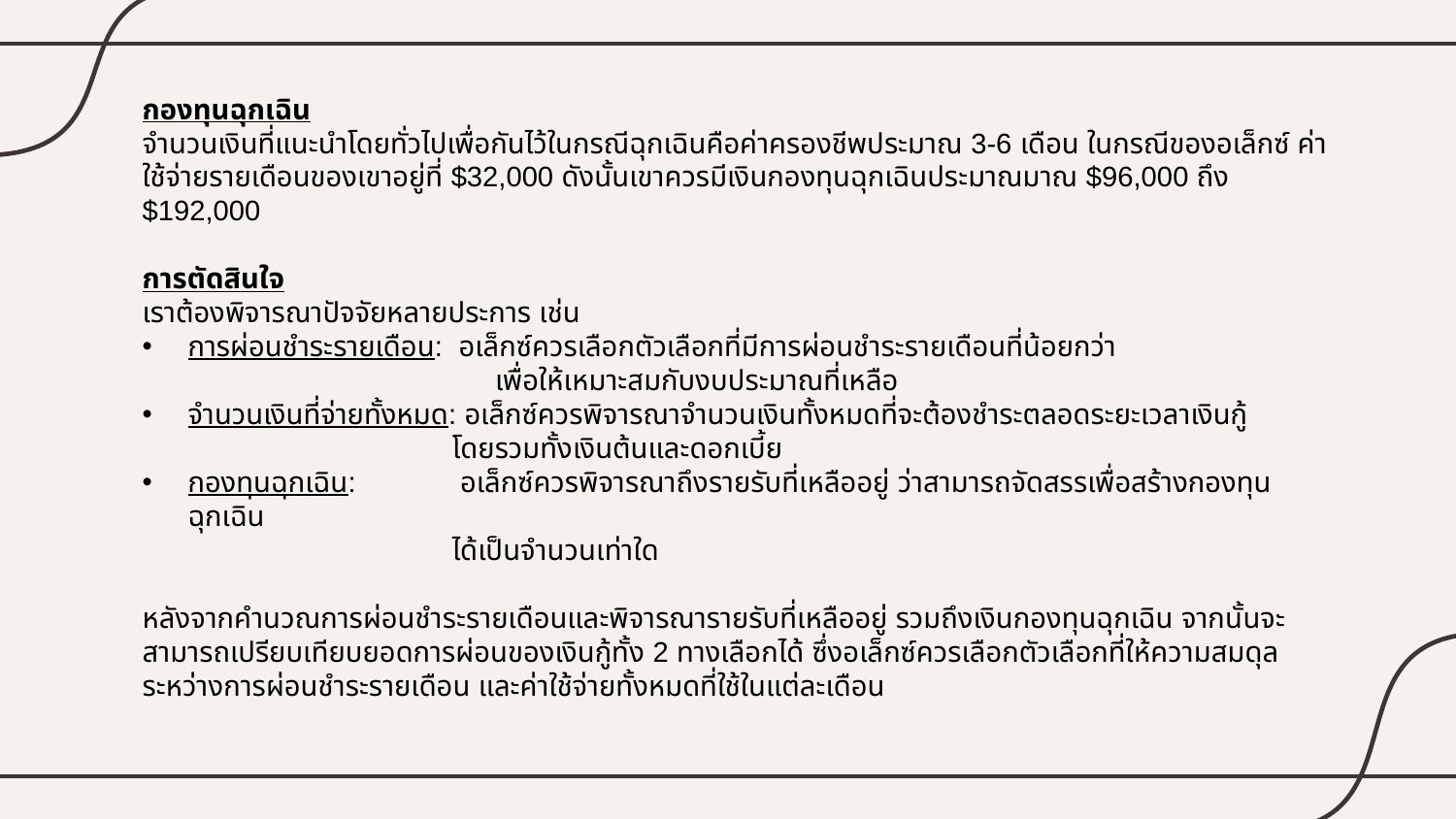

กองทุนฉุกเฉิน
จำนวนเงินที่แนะนำโดยทั่วไปเพื่อกันไว้ในกรณีฉุกเฉินคือค่าครองชีพประมาณ 3-6 เดือน ในกรณีของอเล็กซ์ ค่าใช้จ่ายรายเดือนของเขาอยู่ที่ $32,000 ดังนั้นเขาควรมีเงินกองทุนฉุกเฉินประมาณมาณ $96,000 ถึง
$192,000

การตัดสินใจ
เราต้องพิจารณาปัจจัยหลายประการ เช่น
การผ่อนชำระรายเดือน:  อเล็กซ์ควรเลือกตัวเลือกที่มีการผ่อนชำระรายเดือนที่น้อยกว่า
 		  เพื่อให้เหมาะสมกับงบประมาณที่เหลือ
จำนวนเงินที่จ่ายทั้งหมด: อเล็กซ์ควรพิจารณาจำนวนเงินทั้งหมดที่จะต้องชำระตลอดระยะเวลาเงินกู้
                                 โดยรวมทั้งเงินต้นและดอกเบี้ย
กองทุนฉุกเฉิน:             อเล็กซ์ควรพิจารณาถึงรายรับที่เหลืออยู่ ว่าสามารถจัดสรรเพื่อสร้างกองทุนฉุกเฉิน
                                 ได้เป็นจำนวนเท่าใด

หลังจากคำนวณการผ่อนชำระรายเดือนและพิจารณารายรับที่เหลืออยู่ รวมถึงเงินกองทุนฉุกเฉิน จากนั้นจะสามารถเปรียบเทียบยอดการผ่อนของเงินกู้ทั้ง 2 ทางเลือกได้ ซึ่งอเล็กซ์ควรเลือกตัวเลือกที่ให้ความสมดุลระหว่างการผ่อนชำระรายเดือน และค่าใช้จ่ายทั้งหมดที่ใช้ในแต่ละเดือน